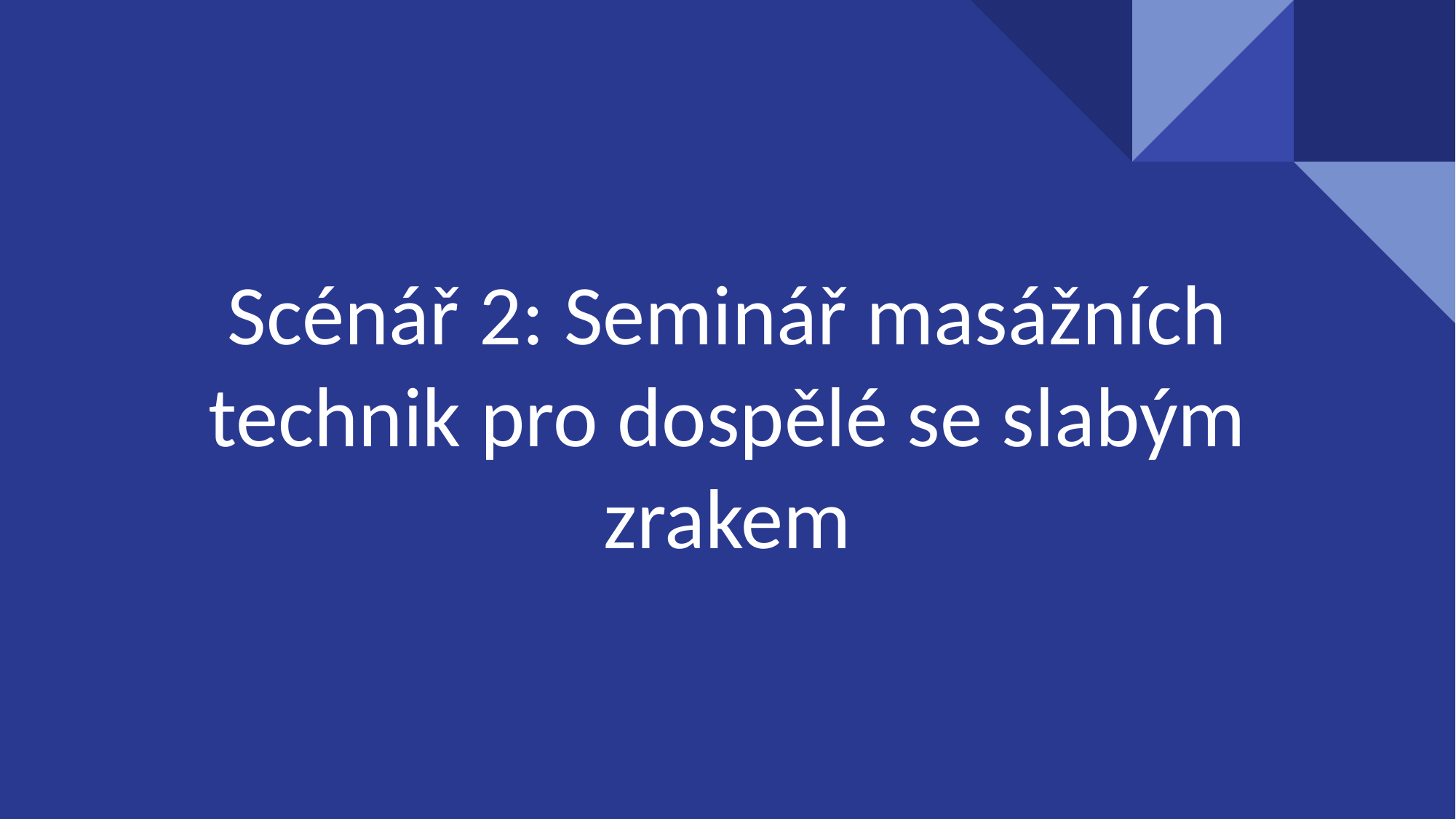

# Scénář 2: Seminář masážních technik pro dospělé se slabým zrakem